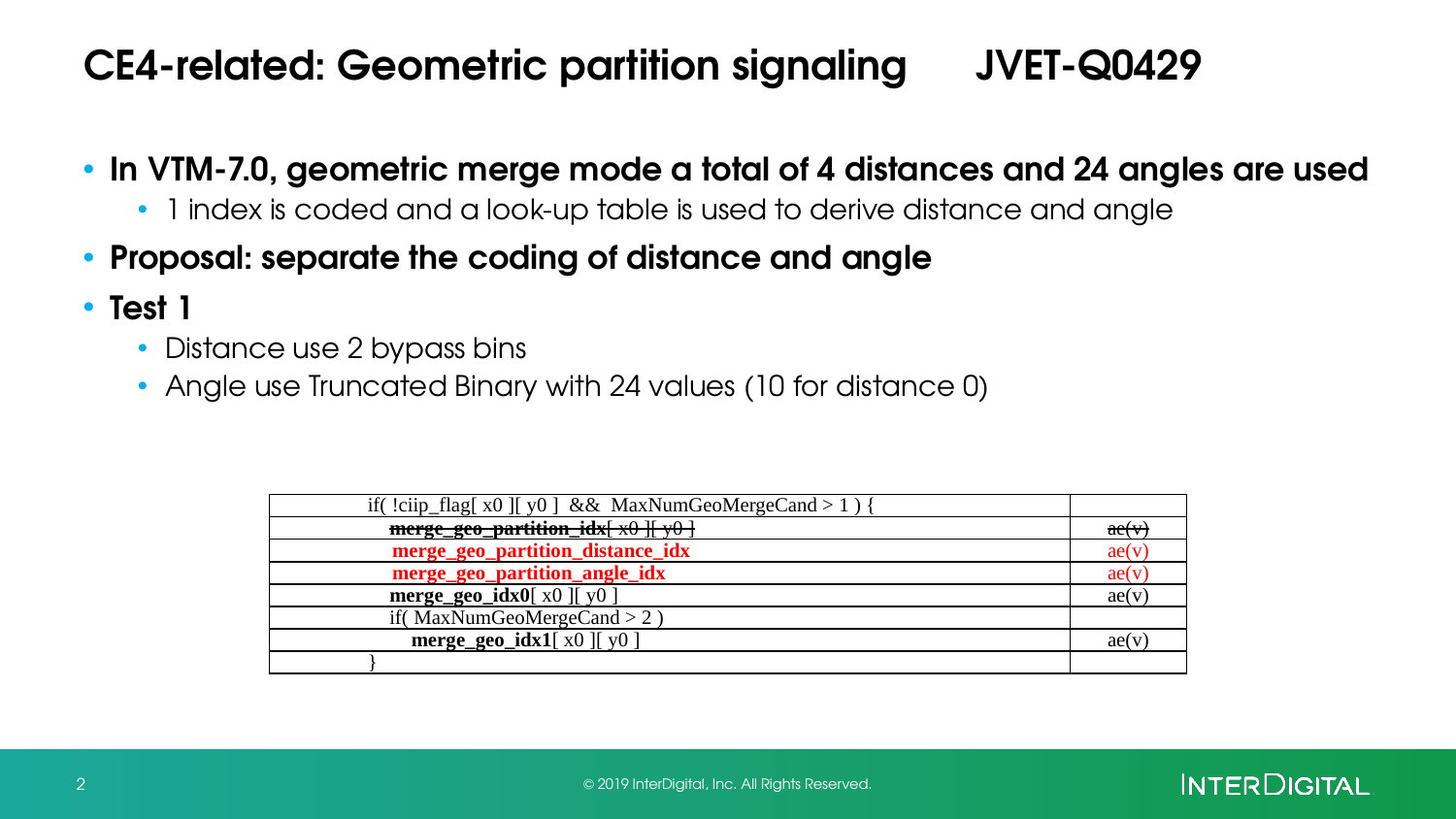

# CE4-related: Geometric partition signaling     JVET-Q0429
In VTM-7.0, geometric merge mode a total of 4 distances and 24 angles are used
1 index is coded and a look-up table is used to derive distance and angle
Proposal: separate the coding of distance and angle
Test 1
Distance use 2 bypass bins
Angle use Truncated Binary with 24 values (10 for distance 0)

| if( !ciip\_flag[ x0 ][ y0 ] && MaxNumGeoMergeCand > 1 ) { |  |
| --- | --- |
| merge\_geo\_partition\_idx[ x0 ][ y0 ] | ae(v) |
| merge\_geo\_partition\_distance\_idx | ae(v) |
| merge\_geo\_partition\_angle\_idx | ae(v) |
| merge\_geo\_idx0[ x0 ][ y0 ] | ae(v) |
| if( MaxNumGeoMergeCand > 2 ) |  |
| merge\_geo\_idx1[ x0 ][ y0 ] | ae(v) |
| } |  |
2
© 2019 InterDigital, Inc. All Rights Reserved.